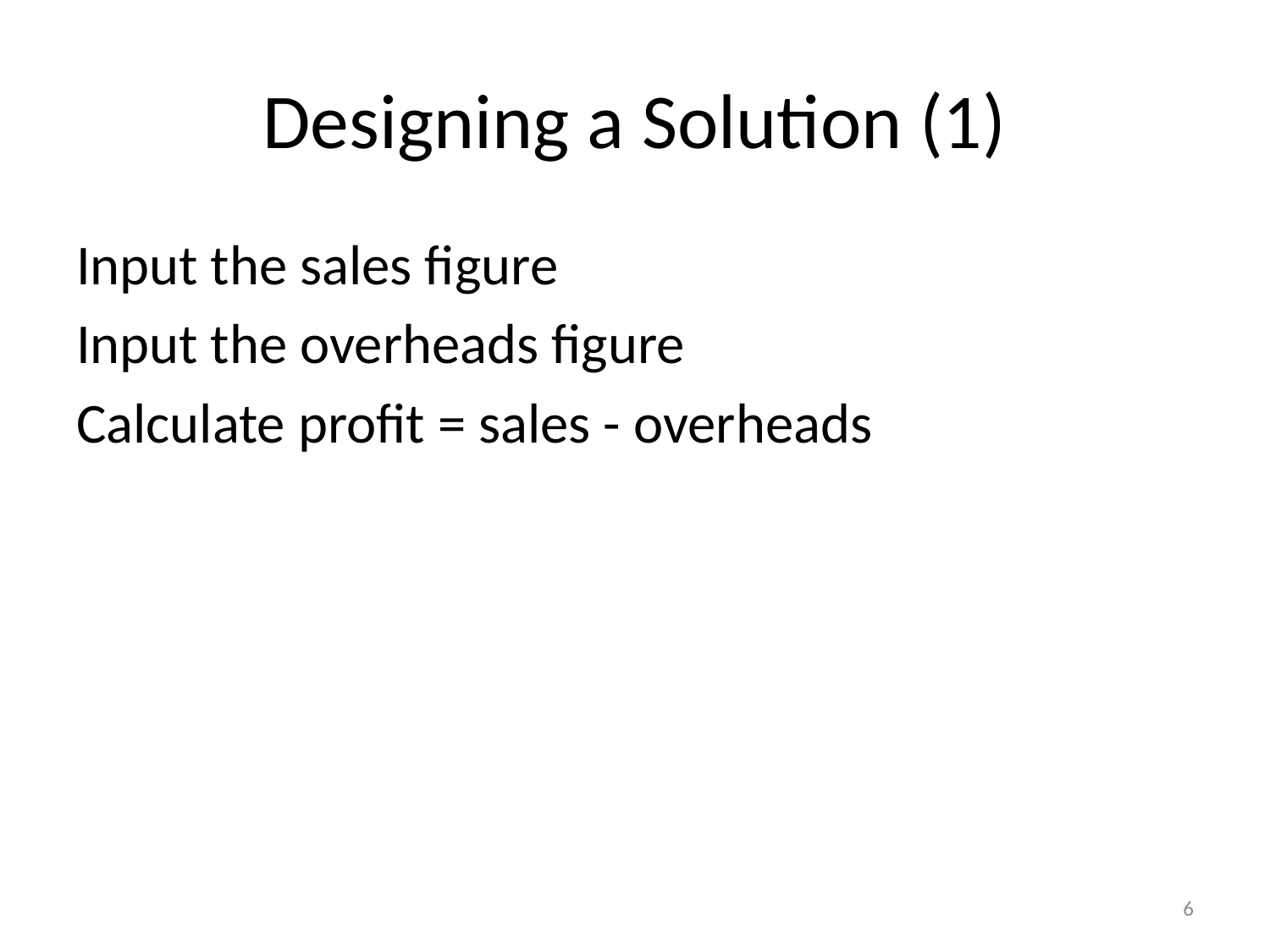

# Designing a Solution (1)
Input the sales figure
Input the overheads figure
Calculate profit = sales - overheads
6